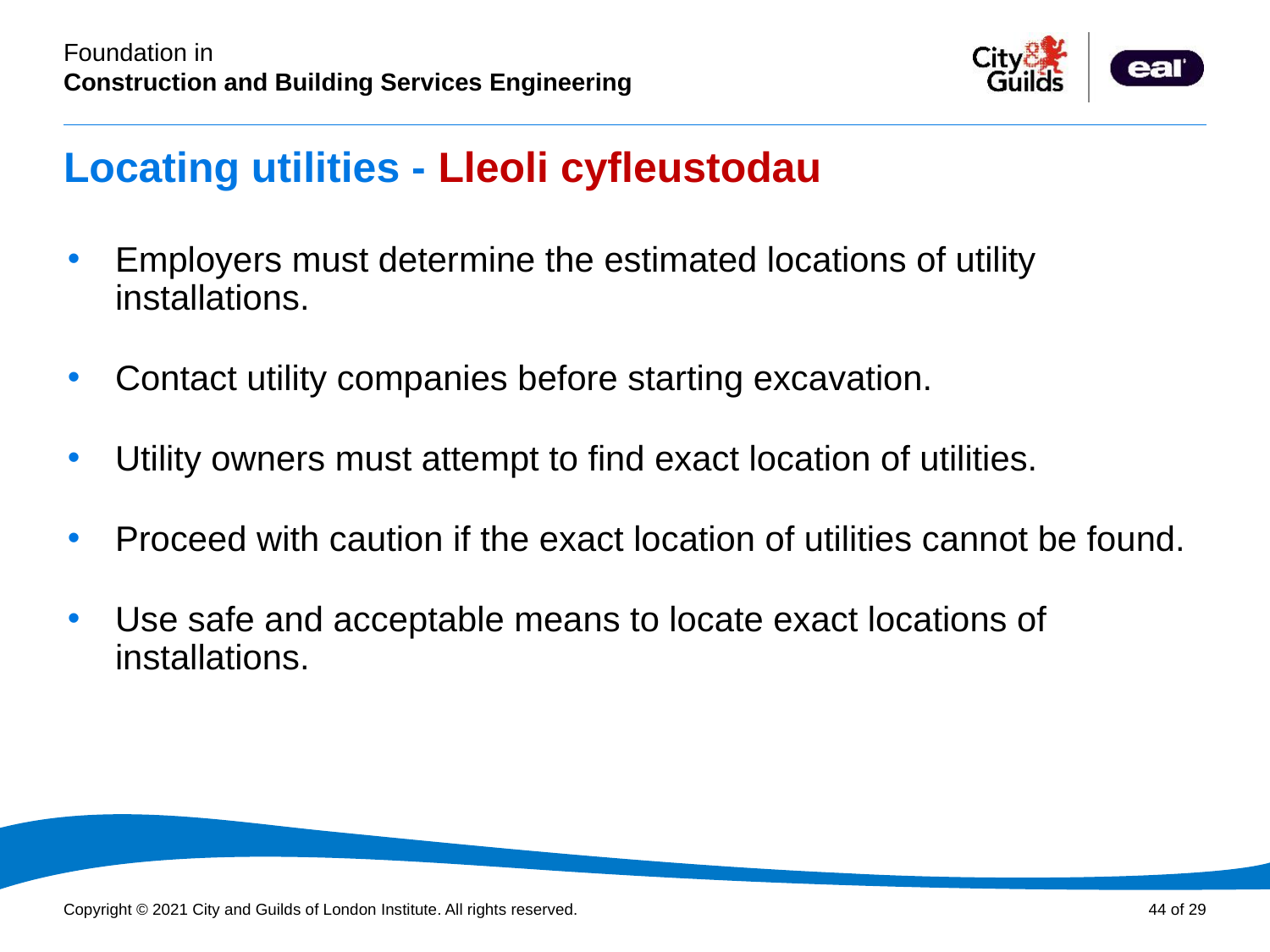

# Locating utilities - Lleoli cyfleustodau
Employers must determine the estimated locations of utility installations.
Contact utility companies before starting excavation.
Utility owners must attempt to find exact location of utilities.
Proceed with caution if the exact location of utilities cannot be found.
Use safe and acceptable means to locate exact locations of installations.